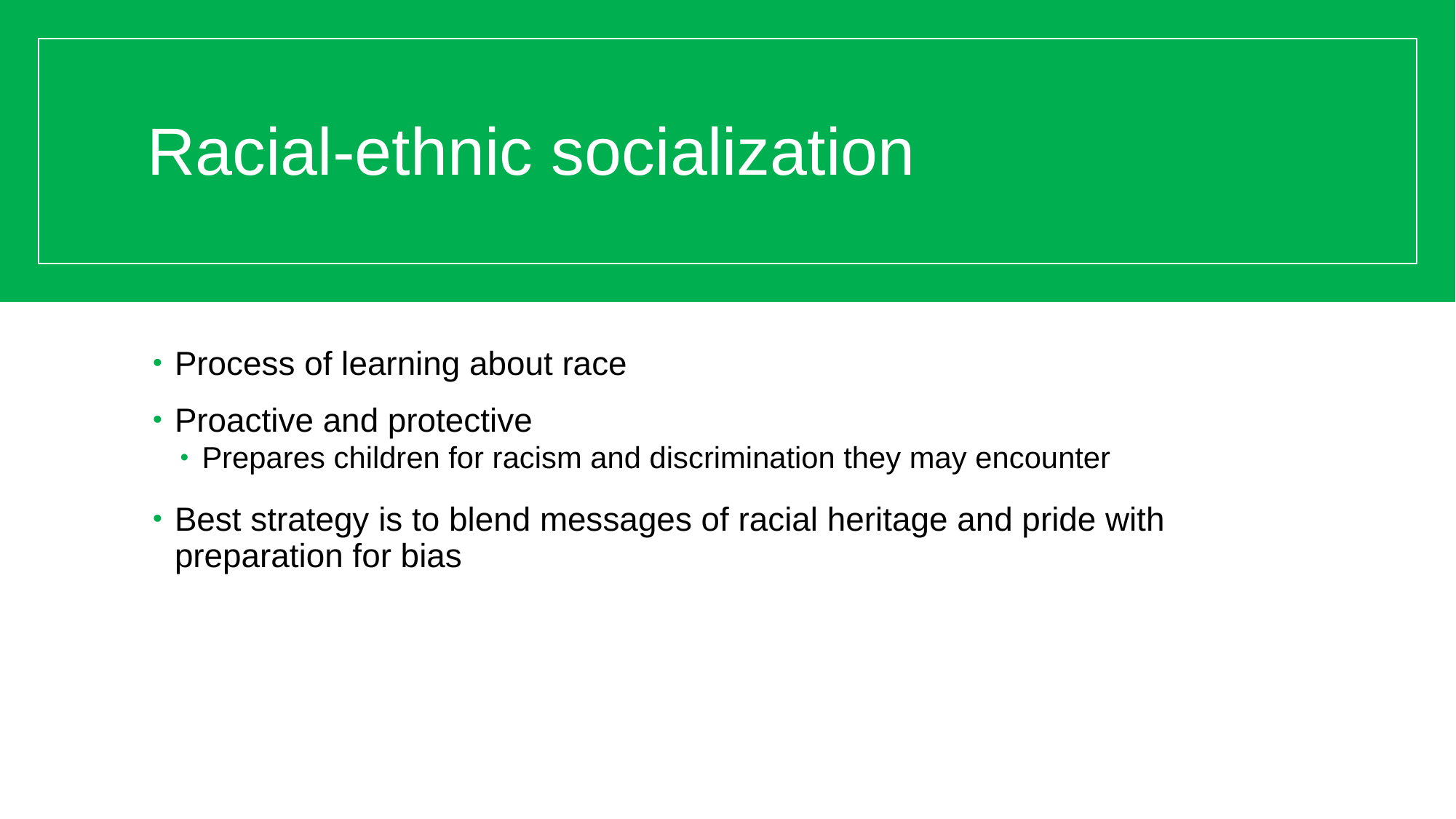

# Racial-ethnic socialization

Process of learning about race
Proactive and protective
Prepares children for racism and discrimination they may encounter
Best strategy is to blend messages of racial heritage and pride with preparation for bias